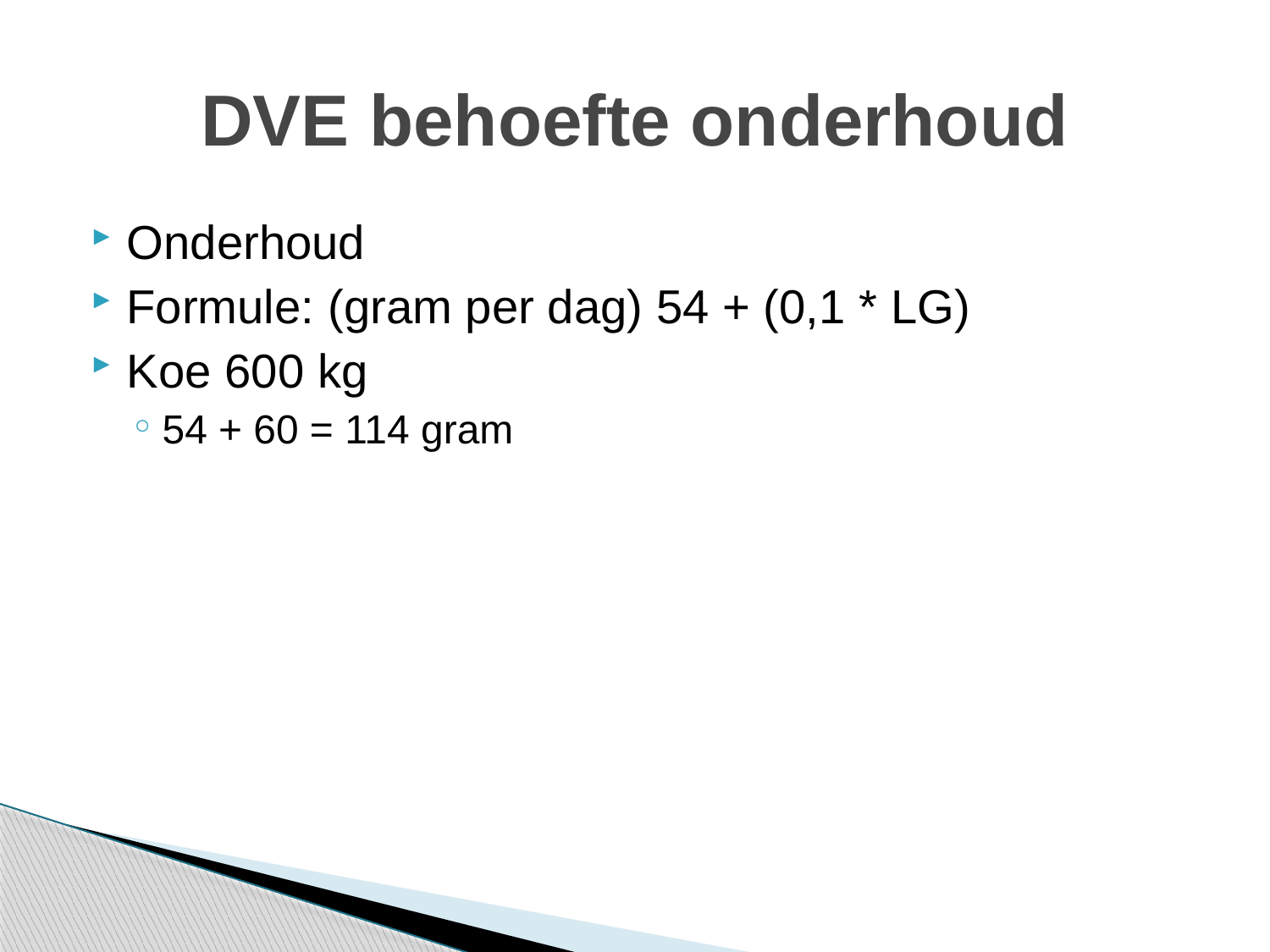

# DVE behoefte onderhoud
Onderhoud
Formule: (gram per dag) 54 + (0,1 * LG)
Koe 600 kg
54 + 60 = 114 gram